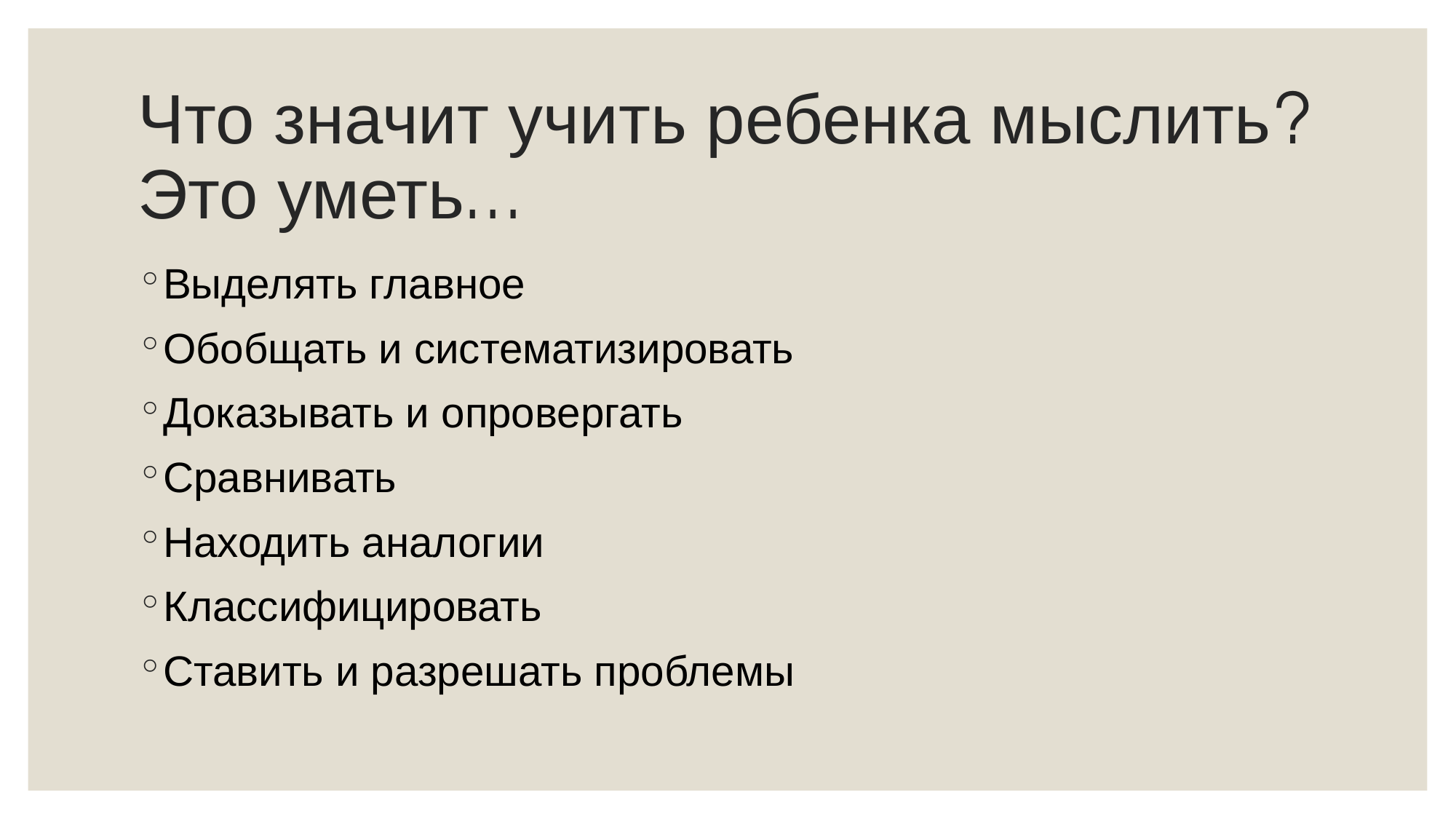

# Что значит учить ребенка мыслить? Это уметь…
Выделять главное
Обобщать и систематизировать
Доказывать и опровергать
Сравнивать
Находить аналогии
Классифицировать
Ставить и разрешать проблемы